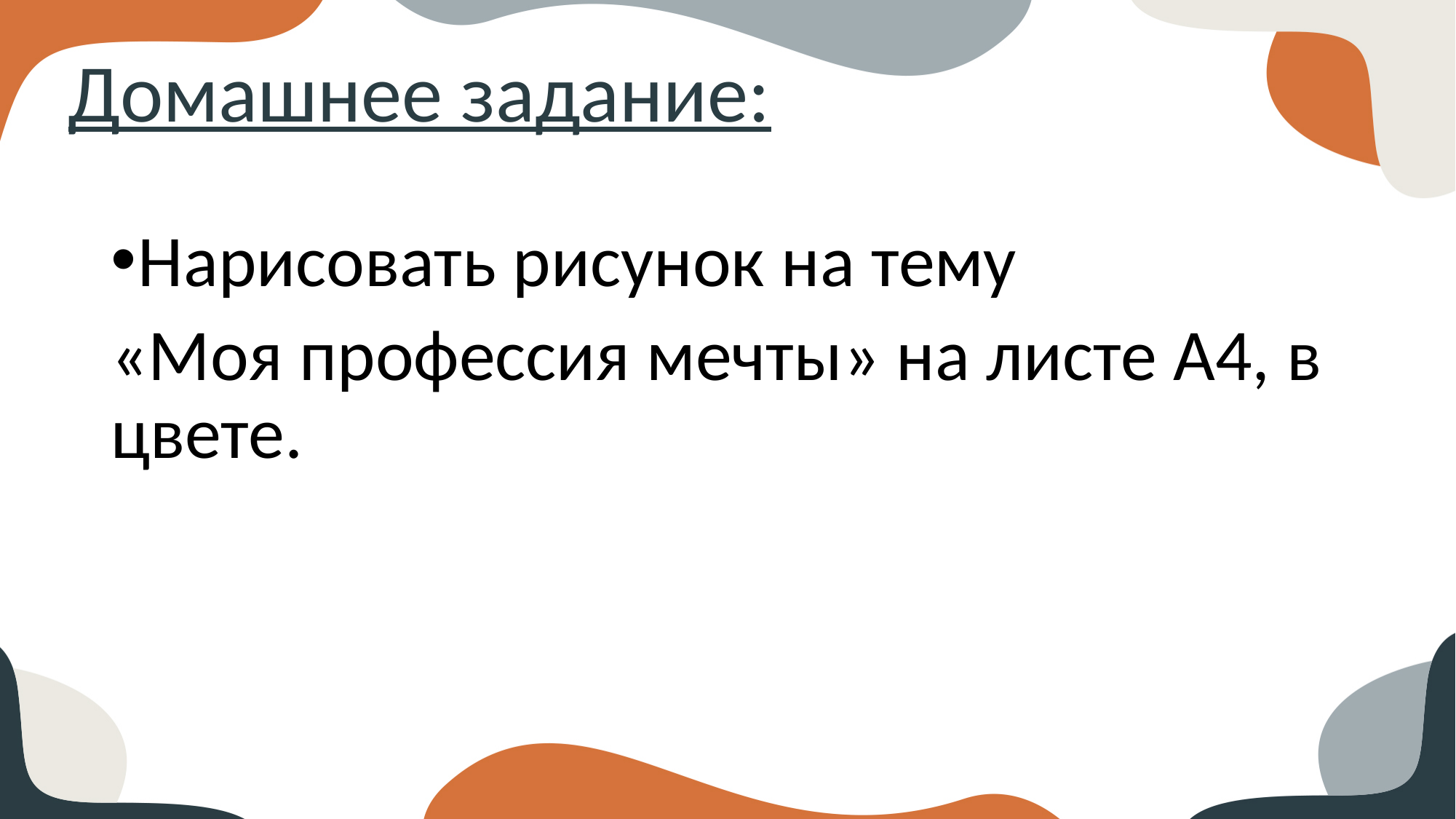

# Домашнее задание:
Нарисовать рисунок на тему
«Моя профессия мечты» на листе А4, в цвете.